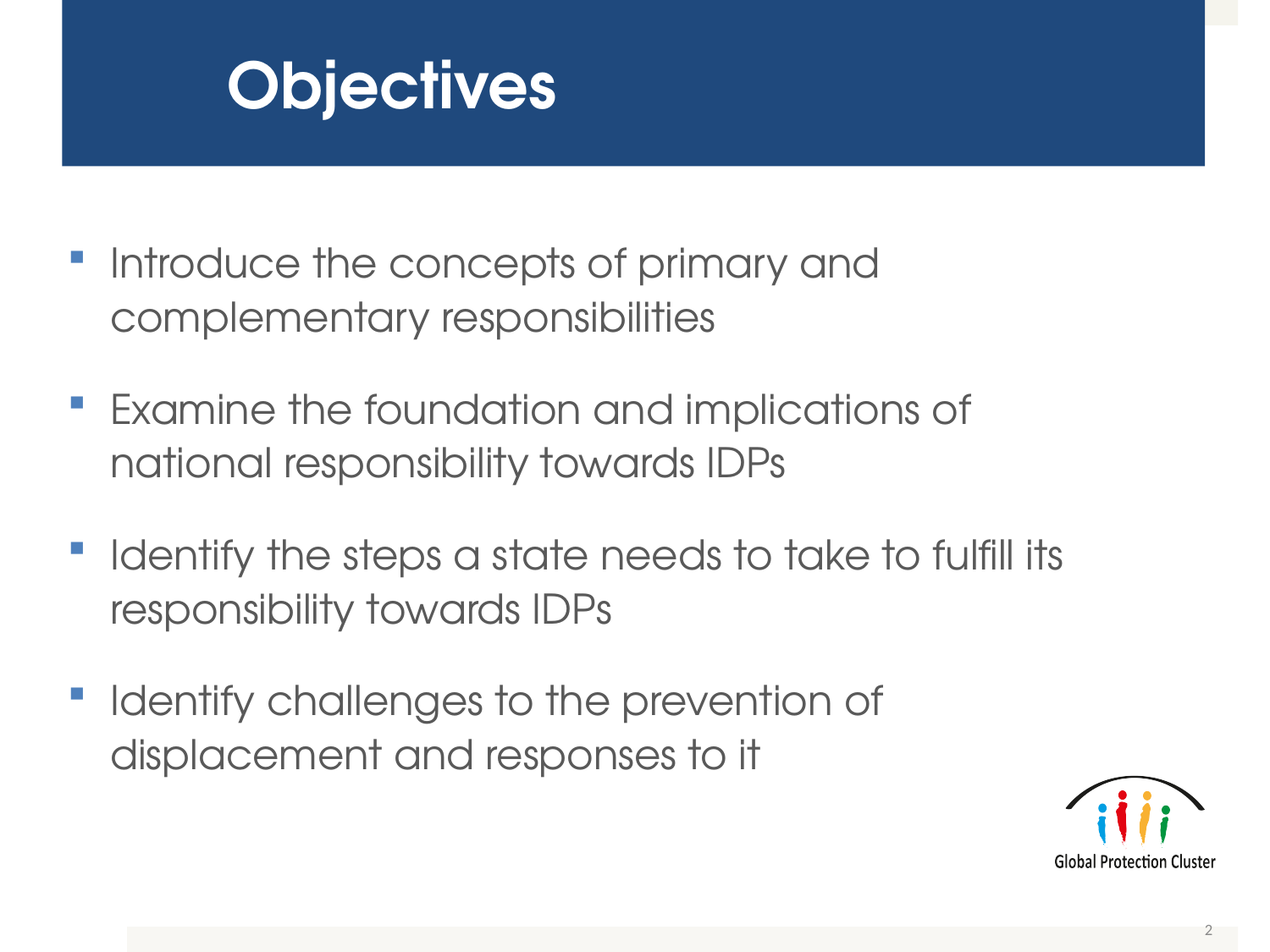

# Objectives
Introduce the concepts of primary and complementary responsibilities
Examine the foundation and implications of national responsibility towards IDPs
Identify the steps a state needs to take to fulfill its responsibility towards IDPs
Identify challenges to the prevention of displacement and responses to it